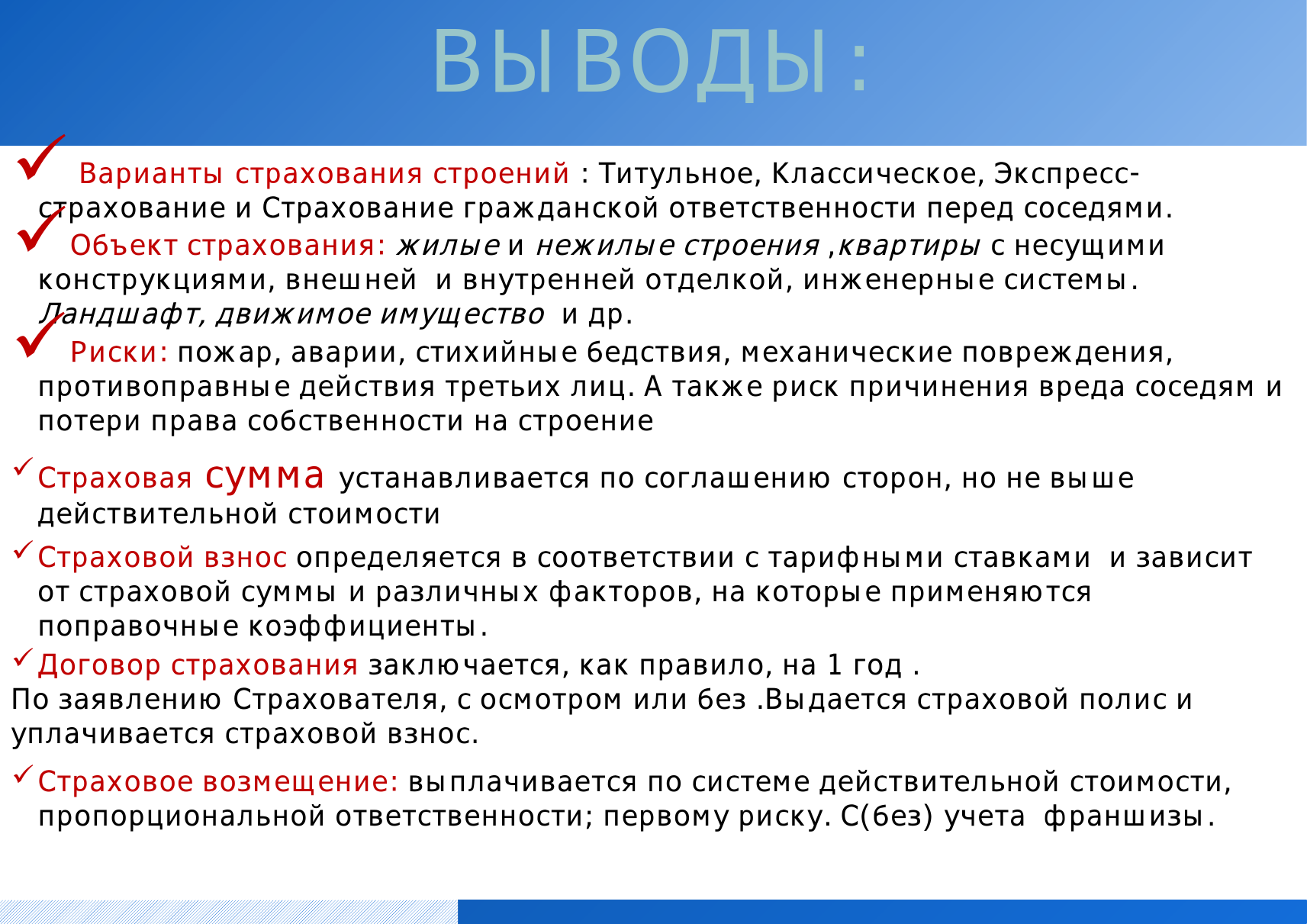

Выводы:
 Варианты страхования строений : Титульное, Классическое, Экспресс-страхование и Страхование гражданской ответственности перед соседями.
Объект страхования: жилые и нежилые строения ,квартиры с несущими конструкциями, внешней  и внутренней отделкой, инженерные системы. Ландшафт, движимое имущество  и др.
Риски: пожар, аварии, стихийные бедствия, механические повреждения, противоправные действия третьих лиц. А также риск причинения вреда соседям и потери права собственности на строение
Страховая сумма устанавливается по соглашению сторон, но не выше действительной стоимости
Страховой взнос определяется в соответствии с тарифными ставками  и зависит от страховой суммы и различных факторов, на которые применяются поправочные коэффициенты.
Договор страхования заключается, как правило, на 1 год .
По заявлению Страхователя, с осмотром или без .Выдается страховой полис и уплачивается страховой взнос.
Страховое возмещение: выплачивается по системе действительной стоимости,  пропорциональной ответственности; первому риску. С(без) учета  франшизы.